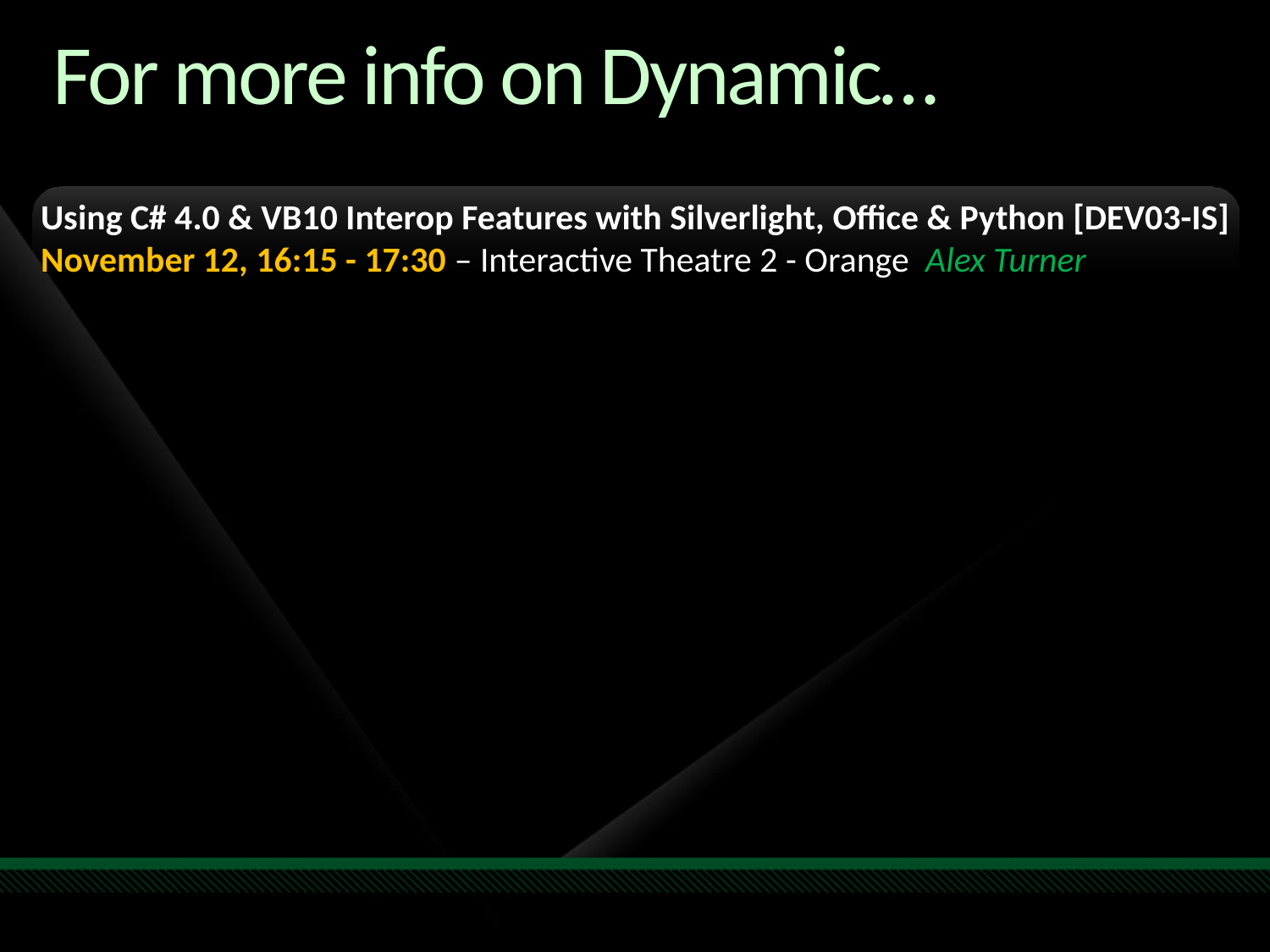

# For more info on Dynamic…
Using C# 4.0 & VB10 Interop Features with Silverlight, Office & Python [DEV03-IS]
November 12, 16:15 - 17:30 – Interactive Theatre 2 - Orange  Alex Turner